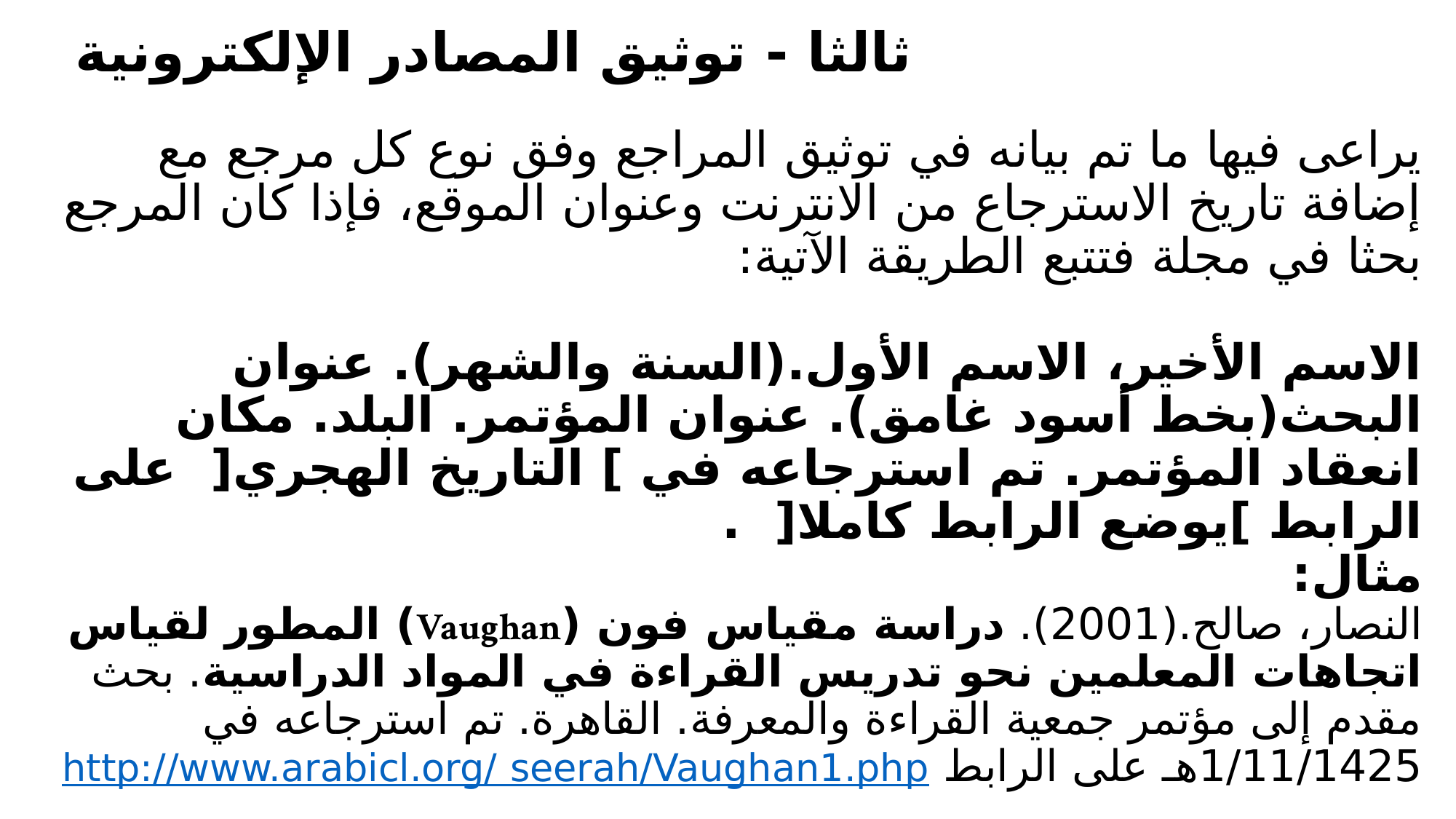

# ثالثا - توثيق المصادر الإلكترونية   يراعى فيها ما تم بيانه في توثيق المراجع وفق نوع كل مرجع مع إضافة تاريخ الاسترجاع من الانترنت وعنوان الموقع، فإذا كان المرجع بحثا في مجلة فتتبع الطريقة الآتية:   الاسم الأخير، الاسم الأول.(السنة والشهر). عنوان البحث(بخط أسود غامق). عنوان المؤتمر. البلد. مكان انعقاد المؤتمر. تم استرجاعه في ] التاريخ الهجري[  على الرابط ]يوضع الرابط كاملا[  . مثال: النصار، صالح.(2001). دراسة مقياس فون (Vaughan) المطور لقياس اتجاهات المعلمين نحو تدريس القراءة في المواد الدراسية. بحث مقدم إلى مؤتمر جمعية القراءة والمعرفة. القاهرة. تم استرجاعه في 1/11/1425هـ على الرابط http://www.arabicl.org/ seerah/Vaughan1.php